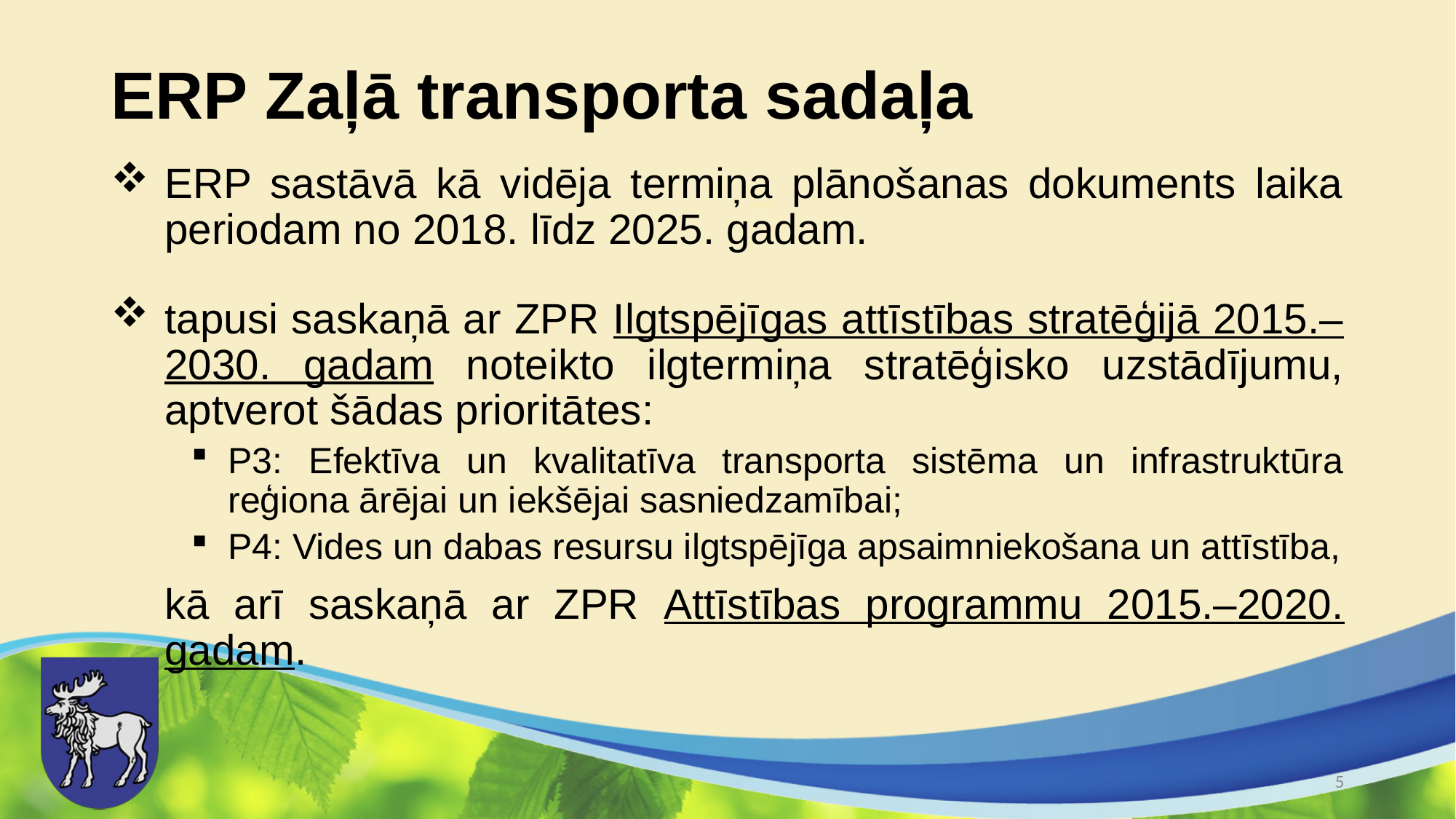

# ERP Zaļā transporta sadaļa
ERP sastāvā kā vidēja termiņa plānošanas dokuments laika periodam no 2018. līdz 2025. gadam.

tapusi saskaņā ar ZPR Ilgtspējīgas attīstības stratēģijā 2015.–2030. gadam noteikto ilgtermiņa stratēģisko uzstādījumu, aptverot šādas prioritātes:
P3: Efektīva un kvalitatīva transporta sistēma un infrastruktūra reģiona ārējai un iekšējai sasniedzamībai;
P4: Vides un dabas resursu ilgtspējīga apsaimniekošana un attīstība,
kā arī saskaņā ar ZPR Attīstības programmu 2015.–2020. gadam.

5